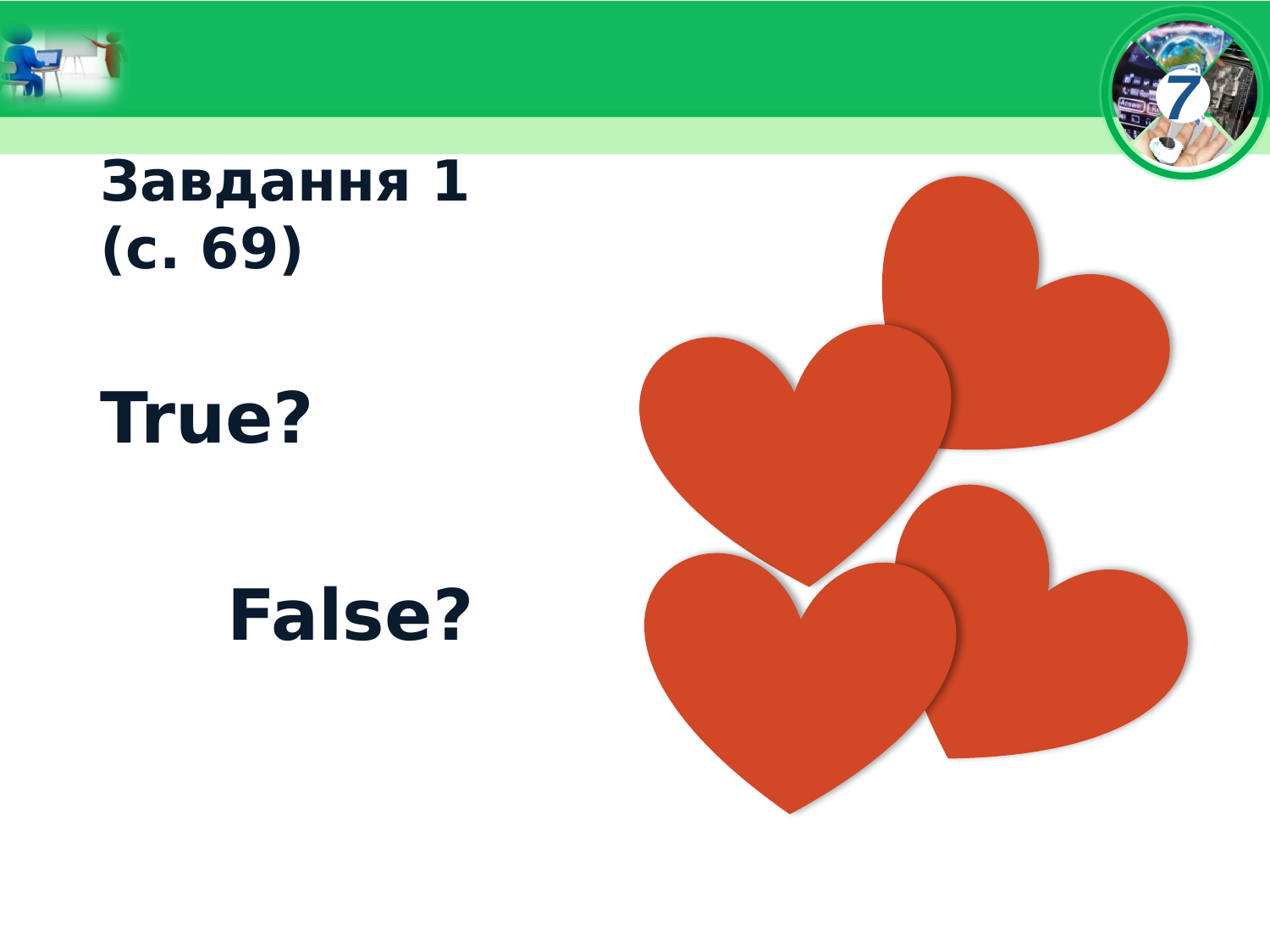

# Завдання 1 (с. 69)

True?

	False?